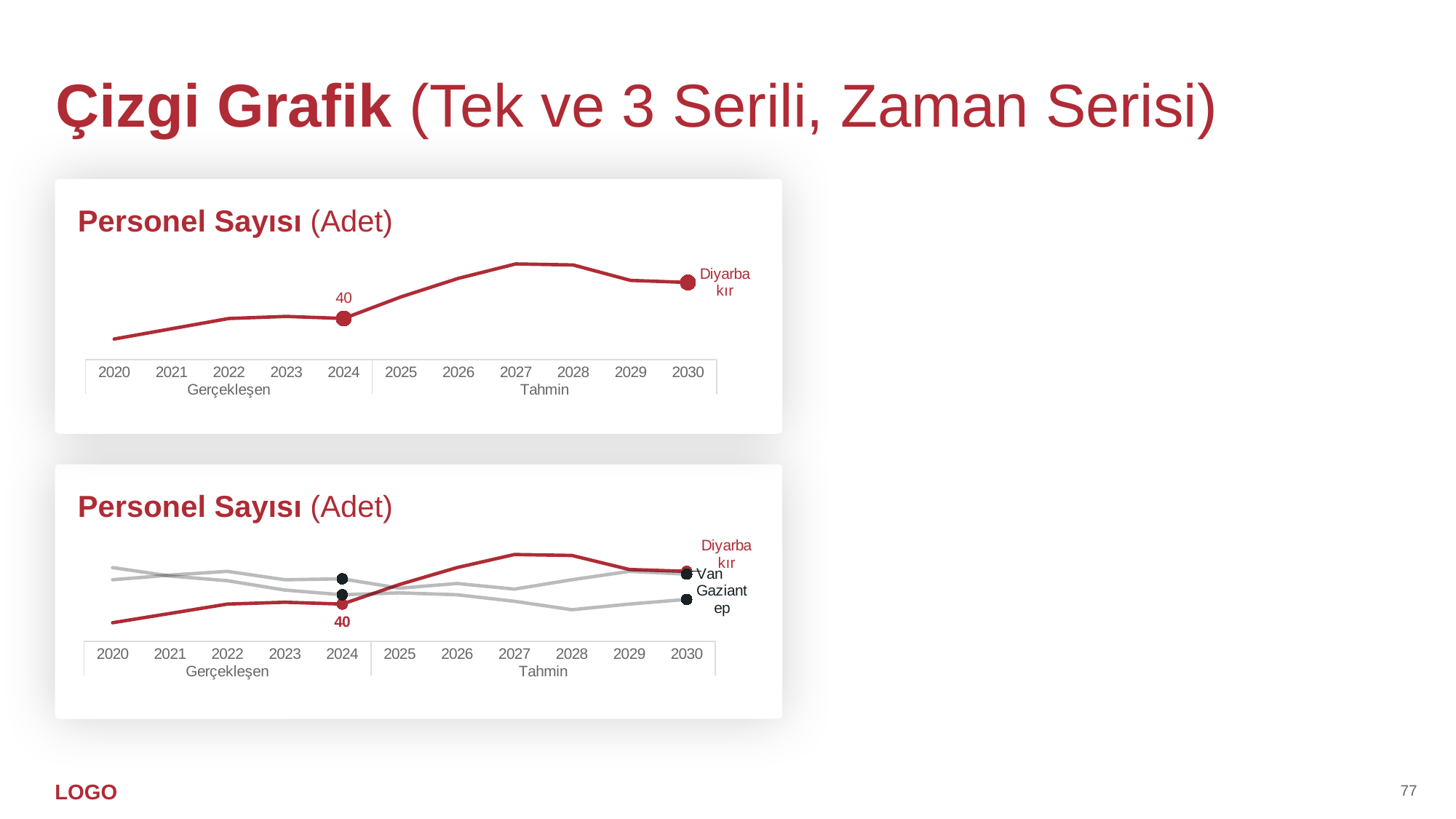

# Çizgi Grafik (Tek ve 3 Serili, Zaman Serisi)
Personel Sayısı (Adet)

### Chart

| Category | Diyarbakır |
|---|---|
| 2020 | 20.0 |
| 2021 | 30.0 |
| 2022 | 40.0 |
| 2023 | 42.0 |
| 2024 | 40.0 |
| 2025 | 61.0 |
| 2026 | 79.0 |
| 2027 | 93.0 |
| 2028 | 92.0 |
| 2029 | 77.0 |
| 2030 | 75.0 |
Personel Sayısı (Adet)

### Chart

| Category | Diyarbakır | Gaziantep | Van |
|---|---|---|---|
| 2020 | 20.0 | 79.0 | 66.0 |
| 2021 | 30.0 | 70.0 | 71.0 |
| 2022 | 40.0 | 65.0 | 75.0 |
| 2023 | 42.0 | 55.0 | 66.0 |
| 2024 | 40.0 | 50.0 | 67.0 |
| 2025 | 61.0 | 52.0 | 57.0 |
| 2026 | 79.0 | 50.0 | 62.0 |
| 2027 | 93.0 | 43.0 | 56.0 |
| 2028 | 92.0 | 34.0 | 66.0 |
| 2029 | 77.0 | 40.0 | 75.0 |
| 2030 | 75.0 | 45.0 | 72.0 |
77